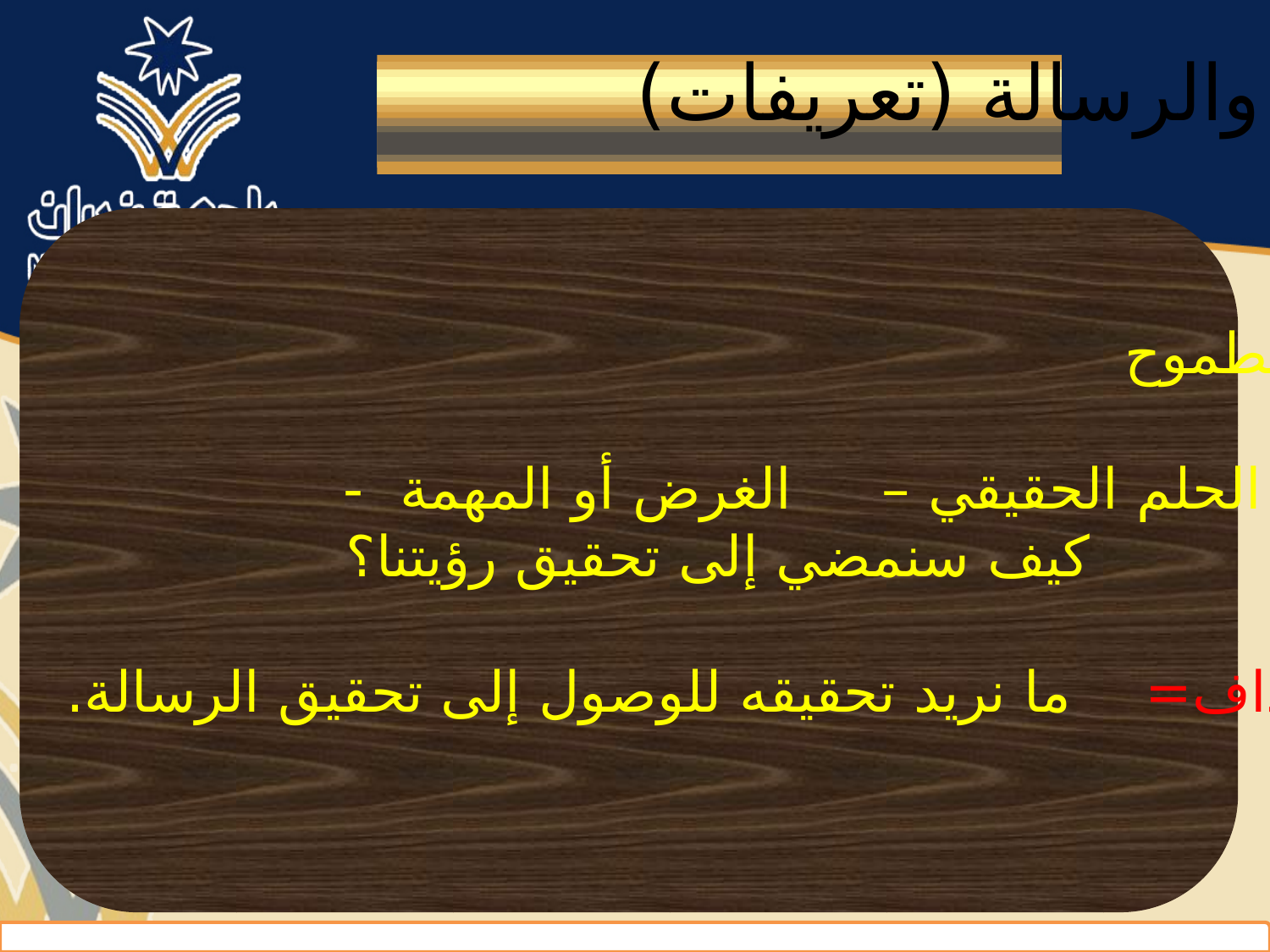

الرؤية والرسالة (تعريفات)

الرؤية = الطموح

الرسالة = الحلم الحقيقي –     الغرض أو المهمة  -
                        كيف سنمضي إلى تحقيق رؤيتنا؟

الأهـــــــــداف=    ما نريد تحقيقه للوصول إلى تحقيق الرسالة.